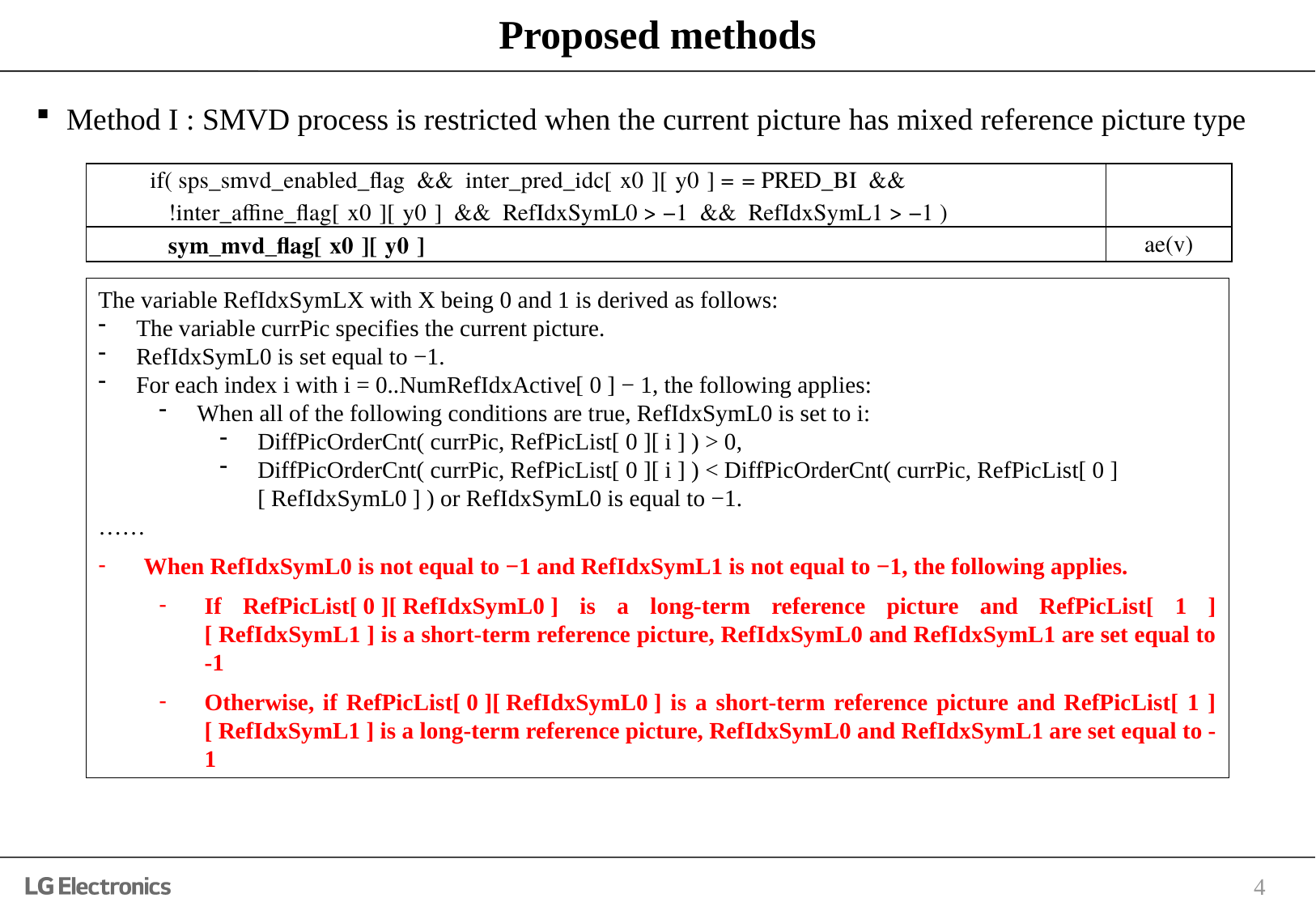

# Proposed methods
Method I : SMVD process is restricted when the current picture has mixed reference picture type
| if( sps\_smvd\_enabled\_flag && inter\_pred\_idc[ x0 ][ y0 ] = = PRED\_BI && !inter\_affine\_flag[ x0 ][ y0 ] && RefIdxSymL0 > −1 && RefIdxSymL1 > −1 ) |  |
| --- | --- |
| sym\_mvd\_flag[ x0 ][ y0 ] | ae(v) |
The variable RefIdxSymLX with X being 0 and 1 is derived as follows:
The variable currPic specifies the current picture.
RefIdxSymL0 is set equal to −1.
For each index i with i = 0..NumRefIdxActive[ 0 ] − 1, the following applies:
When all of the following conditions are true, RefIdxSymL0 is set to i:
DiffPicOrderCnt( currPic, RefPicList[ 0 ][ i ] ) > 0,
DiffPicOrderCnt( currPic, RefPicList[ 0 ][ i ] ) < DiffPicOrderCnt( currPic, RefPicList[ 0 ][ RefIdxSymL0 ] ) or RefIdxSymL0 is equal to −1.
……
When RefIdxSymL0 is not equal to −1 and RefIdxSymL1 is not equal to −1, the following applies.
If RefPicList[ 0 ][ RefIdxSymL0 ] is a long-term reference picture and RefPicList[ 1 ][ RefIdxSymL1 ] is a short-term reference picture, RefIdxSymL0 and RefIdxSymL1 are set equal to -1
Otherwise, if RefPicList[ 0 ][ RefIdxSymL0 ] is a short-term reference picture and RefPicList[ 1 ][ RefIdxSymL1 ] is a long-term reference picture, RefIdxSymL0 and RefIdxSymL1 are set equal to -1
4